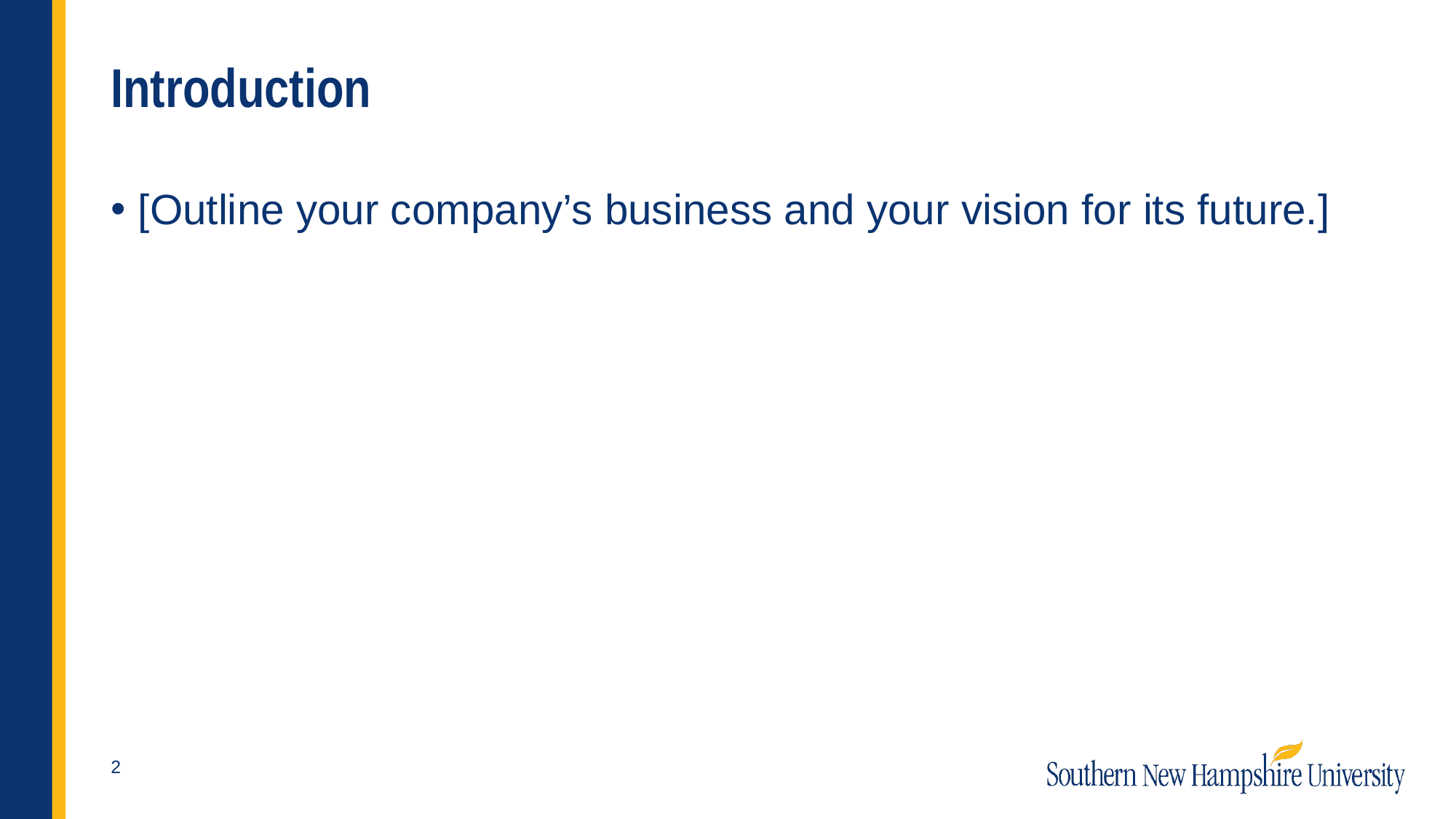

# Introduction
[Outline your company’s business and your vision for its future.]
2